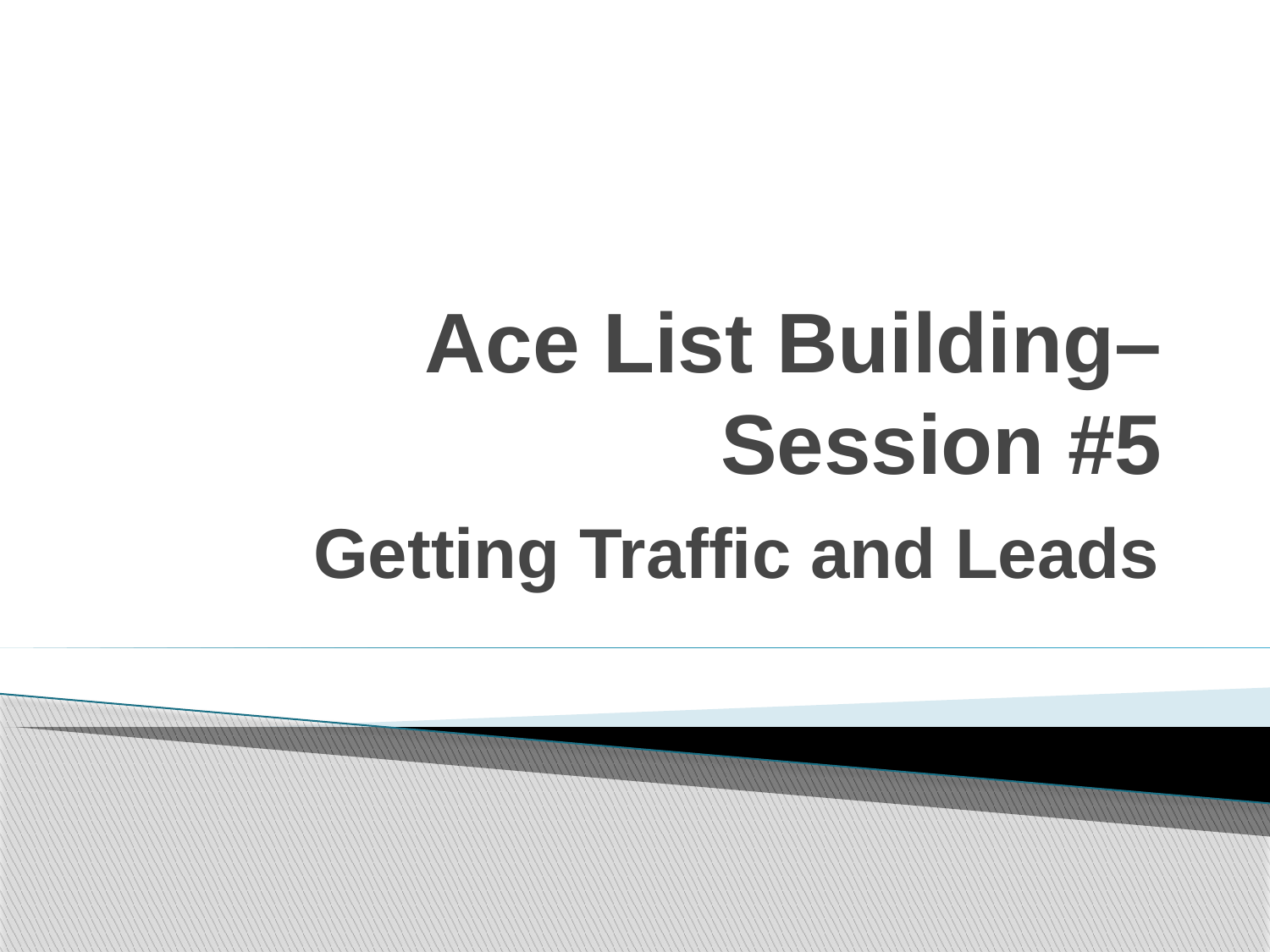

# Ace List Building– Session #5
Getting Traffic and Leads